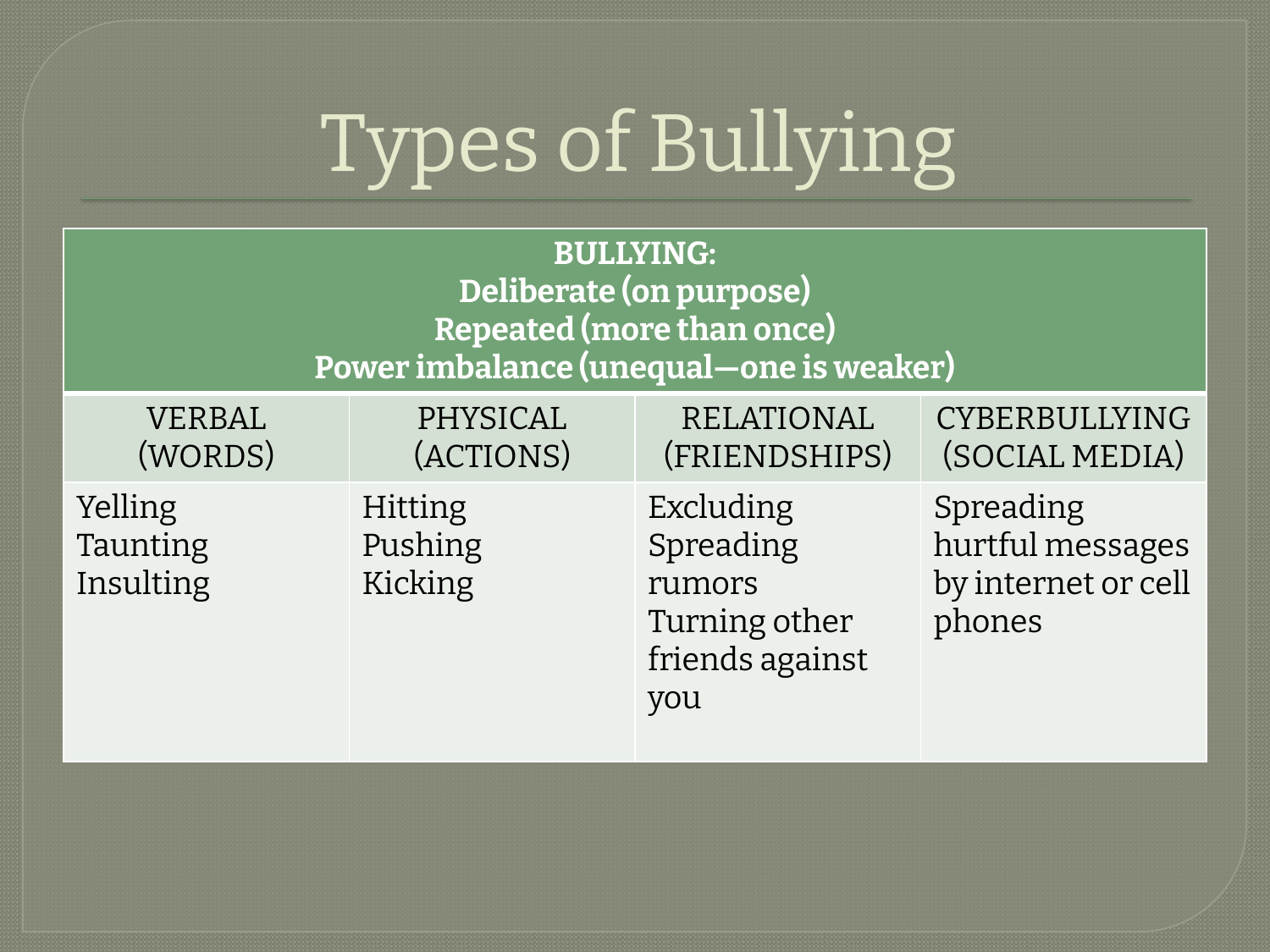

# Types of Bullying
| BULLYING: Deliberate (on purpose) Repeated (more than once) Power imbalance (unequal—one is weaker) |  |  |  |
| --- | --- | --- | --- |
| VERBAL (WORDS) | PHYSICAL (ACTIONS) | RELATIONAL (FRIENDSHIPS) | CYBERBULLYING (SOCIAL MEDIA) |
| Yelling Taunting Insulting | Hitting Pushing Kicking | Excluding Spreading rumors Turning other friends against you | Spreading hurtful messages by internet or cell phones |